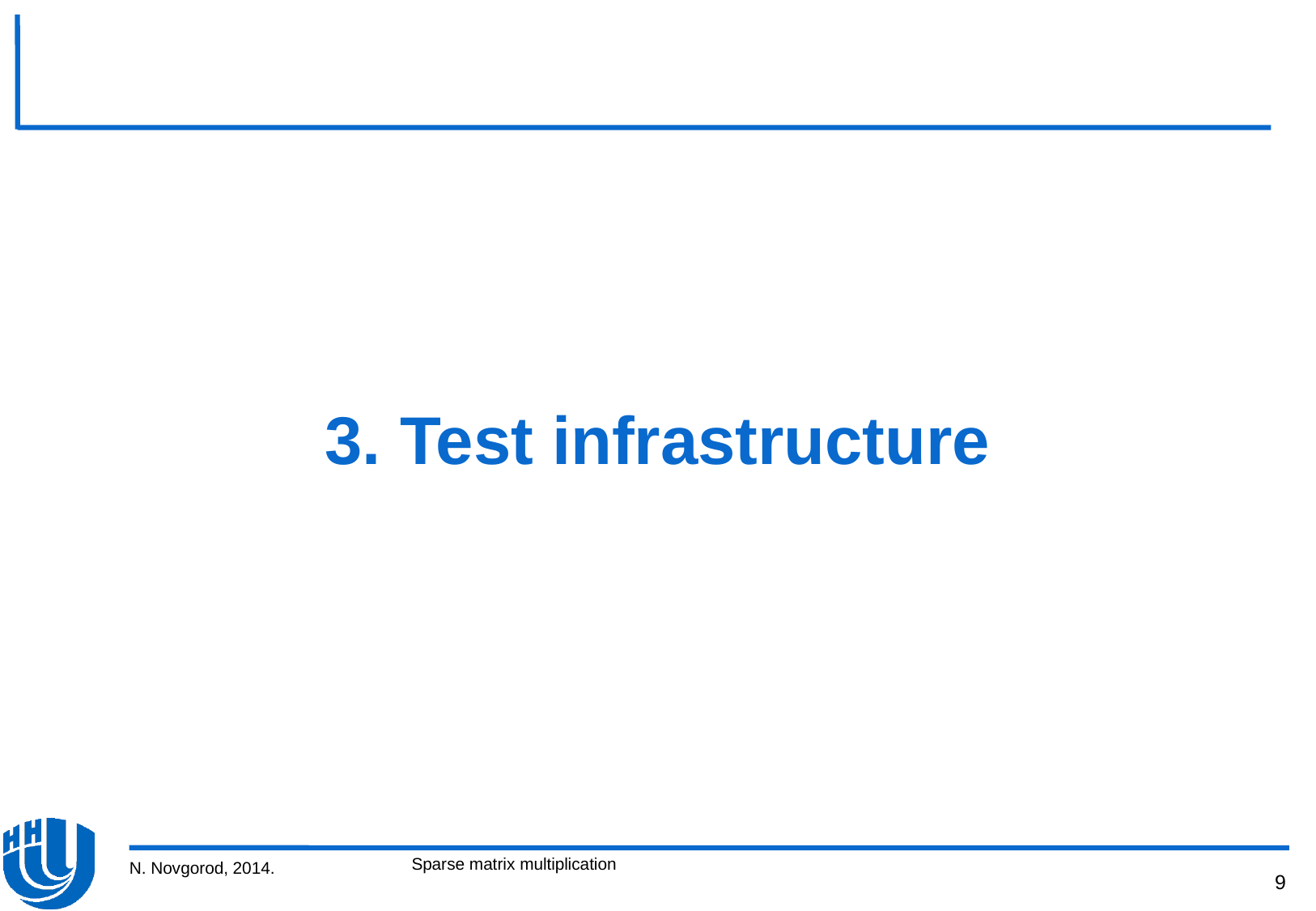

3. Test infrastructure
Sparse matrix multiplication
N. Novgorod, 2014.
9